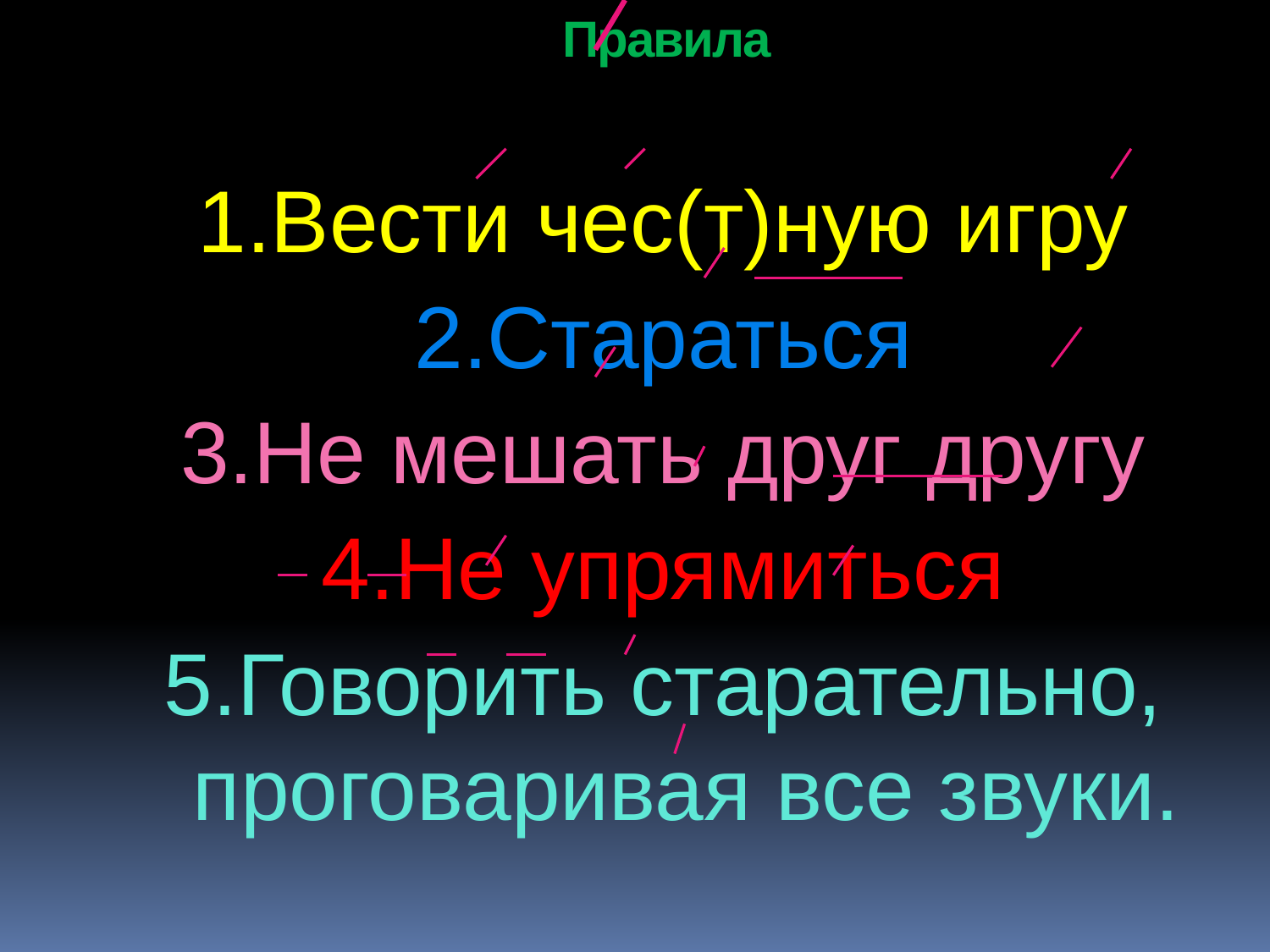

# Правила
1.Вести чес(т)ную игру
2.Стараться
3.Не мешать друг другу
4.Не упрямиться
5.Говорить старательно, проговаривая все звуки.